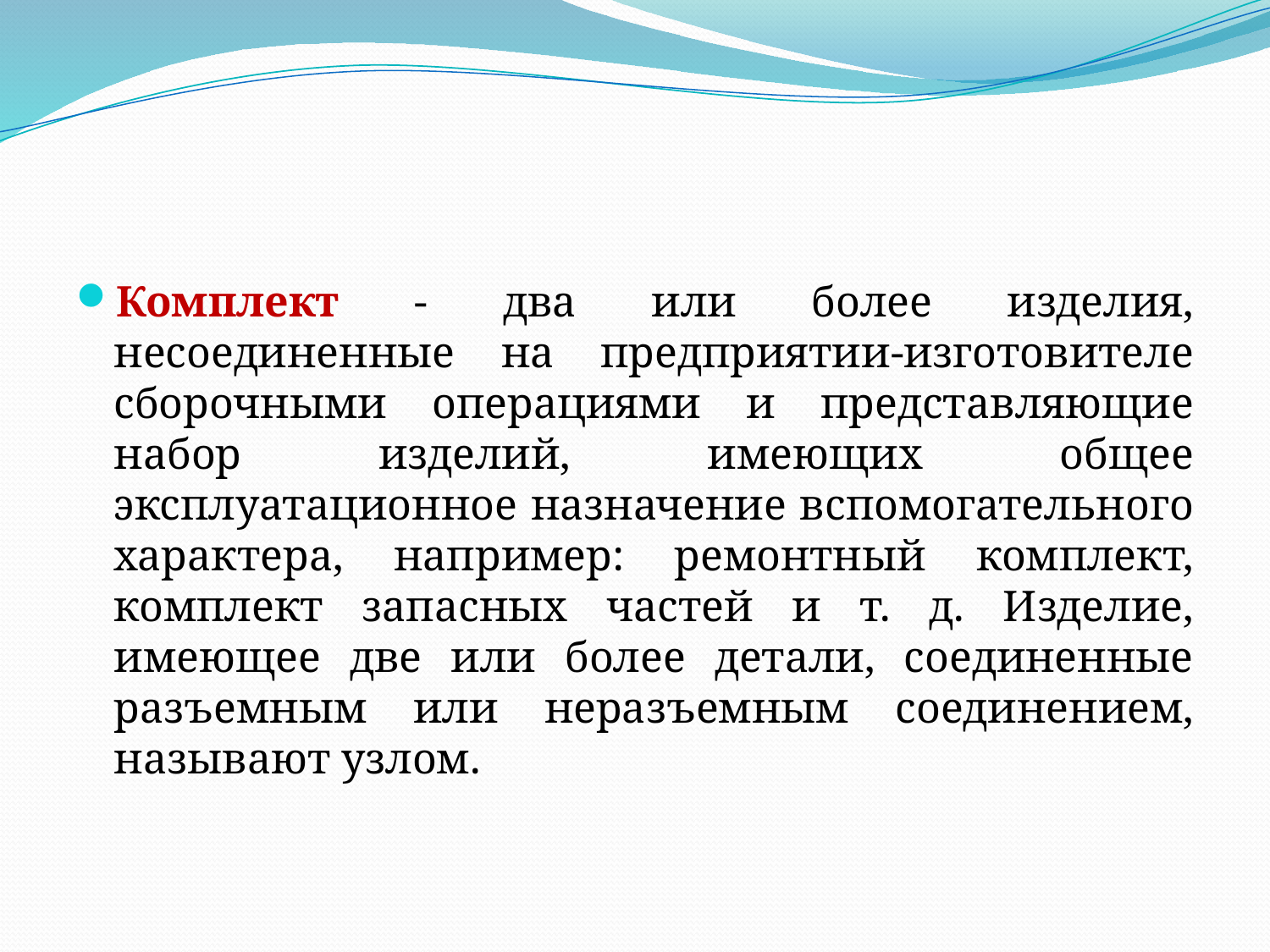

Комплект - два или более изделия, несоединенные на предприятии-изготовителе сборочными операциями и представляющие набор изделий, имеющих общее эксплуатационное назначение вспомогательного характера, например: ремонтный комплект, комплект запасных частей и т. д. Изделие, имеющее две или более детали, соединенные разъемным или неразъемным соединением, называют узлом.